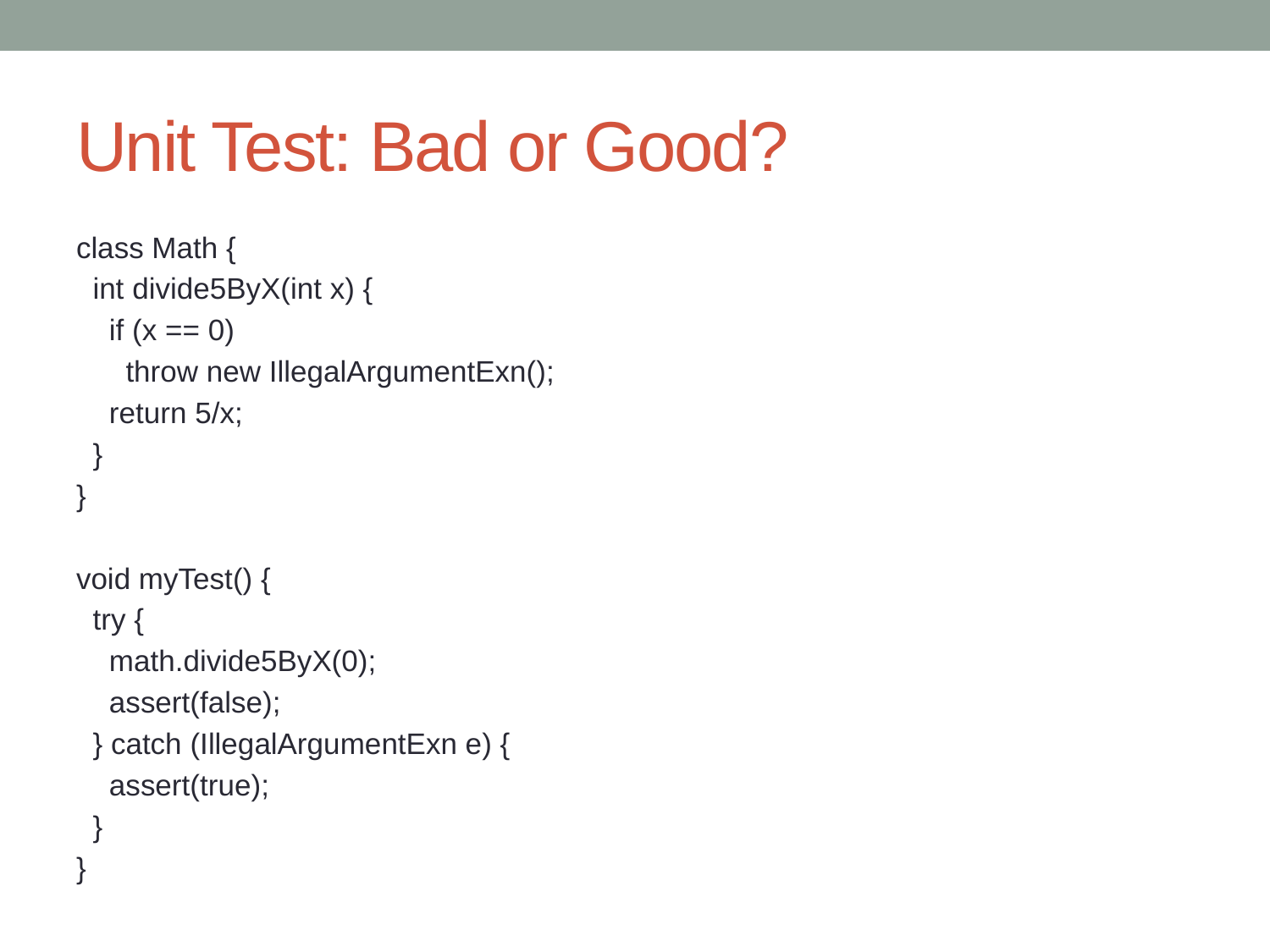

# Unit Test: Bad or Good?
class Math {
  int divide5ByX(int x) {
    if (x == 0)
      throw new IllegalArgumentExn();
    return 5/x;
  }
}

void myTest() {
  try {
    math.divide5ByX(0);
    assert(false);
  } catch (IllegalArgumentExn e) {
    assert(true);
  }
}